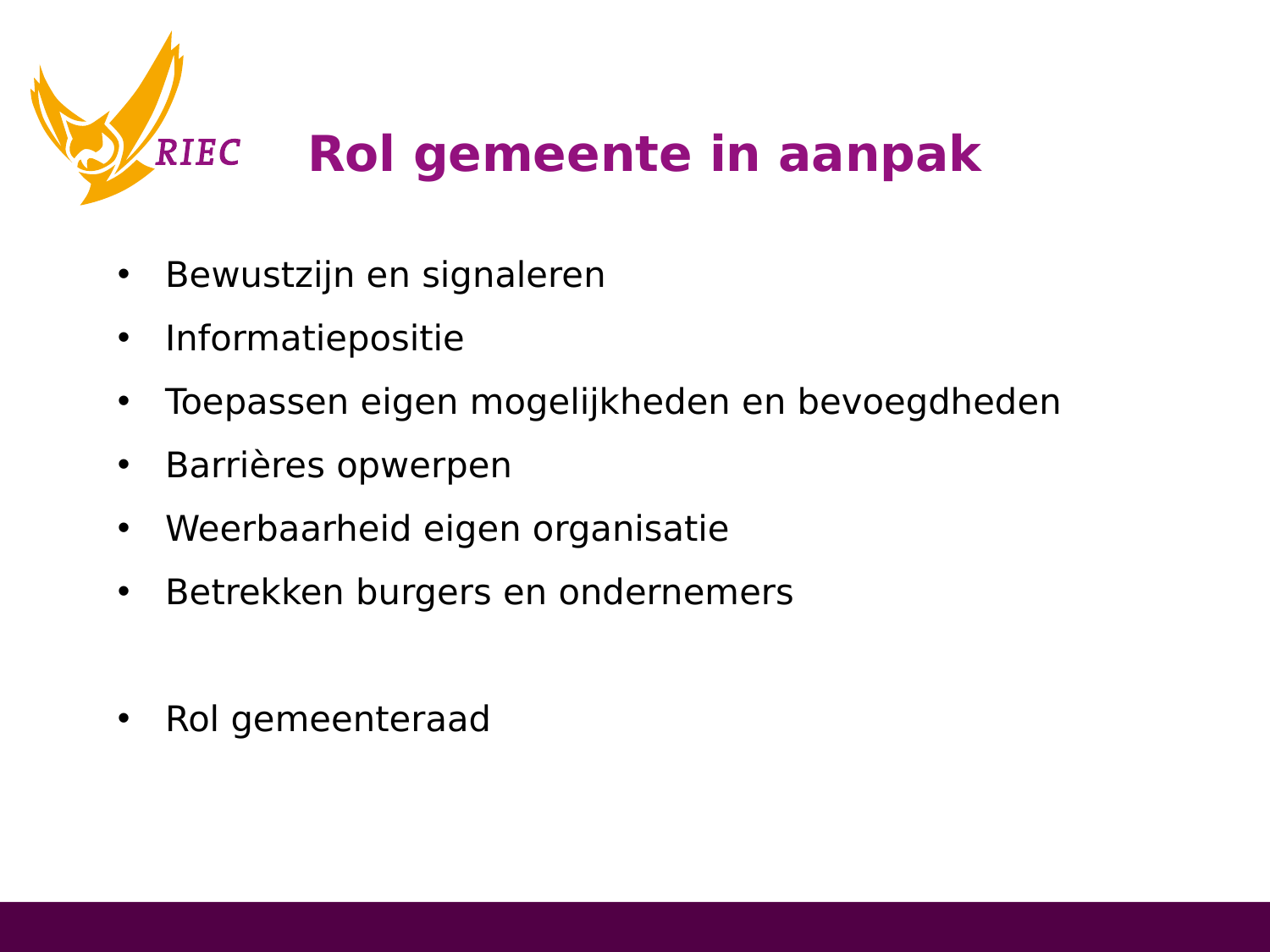

Rol gemeente in aanpak

Bewustzijn en signaleren
Informatiepositie
Toepassen eigen mogelijkheden en bevoegdheden
Barrières opwerpen
Weerbaarheid eigen organisatie
Betrekken burgers en ondernemers

Rol gemeenteraad